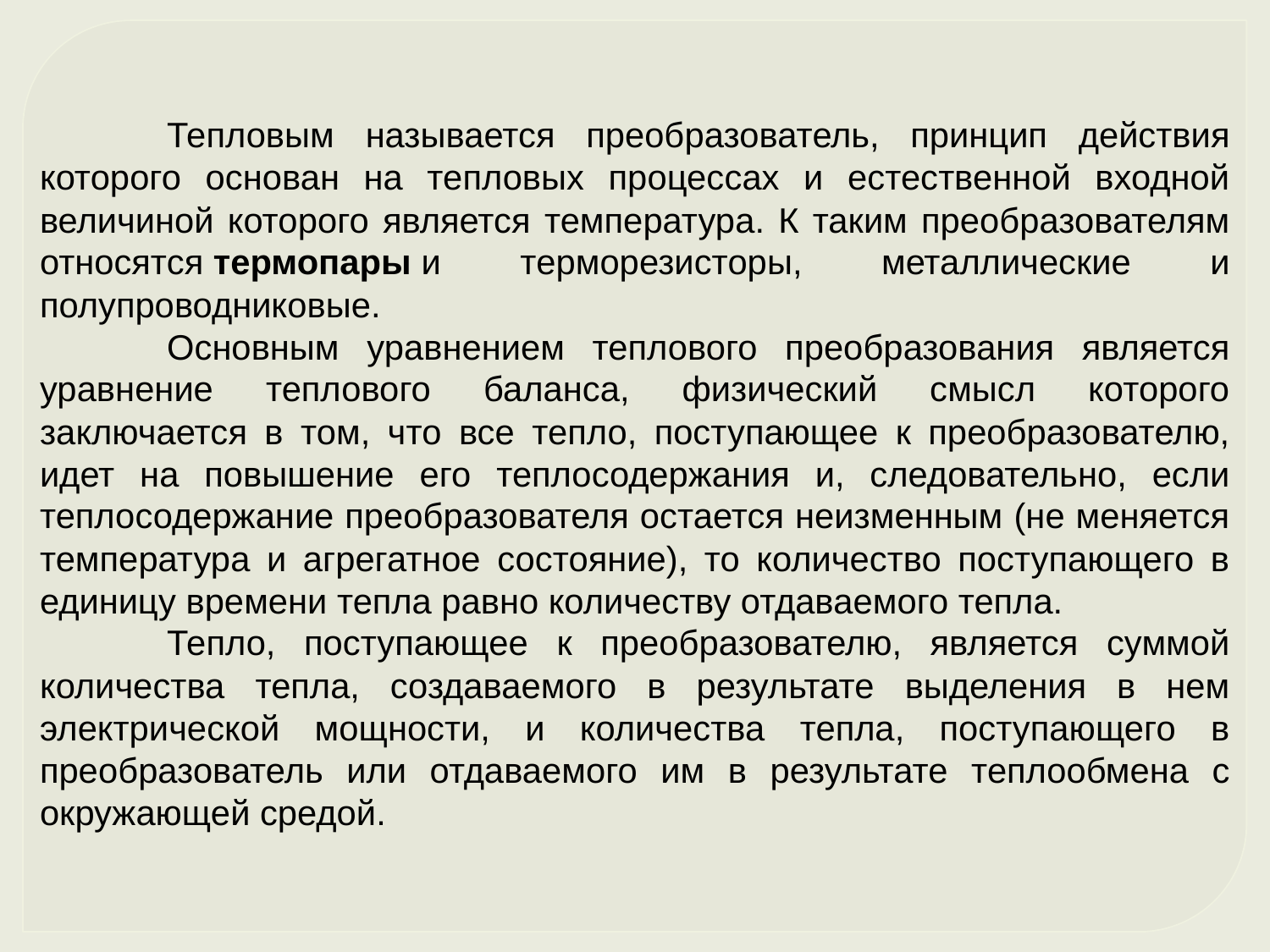

Тепловым называется преобразователь, принцип действия которого основан на тепловых процессах и естественной входной величиной которого является температура. К таким преобразователям относятся термопары и терморезисторы, металлические и полупроводниковые.
	Основным уравнением теплового преобразования является уравнение теплового баланса, физический смысл которого заключается в том, что все тепло, поступающее к преобразователю, идет на повышение его теплосодержания и, следовательно, если теплосодержание преобразователя остается неизменным (не меняется температура и агрегатное состояние), то количество поступающего в единицу времени тепла равно количеству отдаваемого тепла.
	Тепло, поступающее к преобразователю, является суммой количества тепла, создаваемого в результате выделения в нем электрической мощности, и количества тепла, поступающего в преобразователь или отдаваемого им в результате теплообмена с окружающей средой.